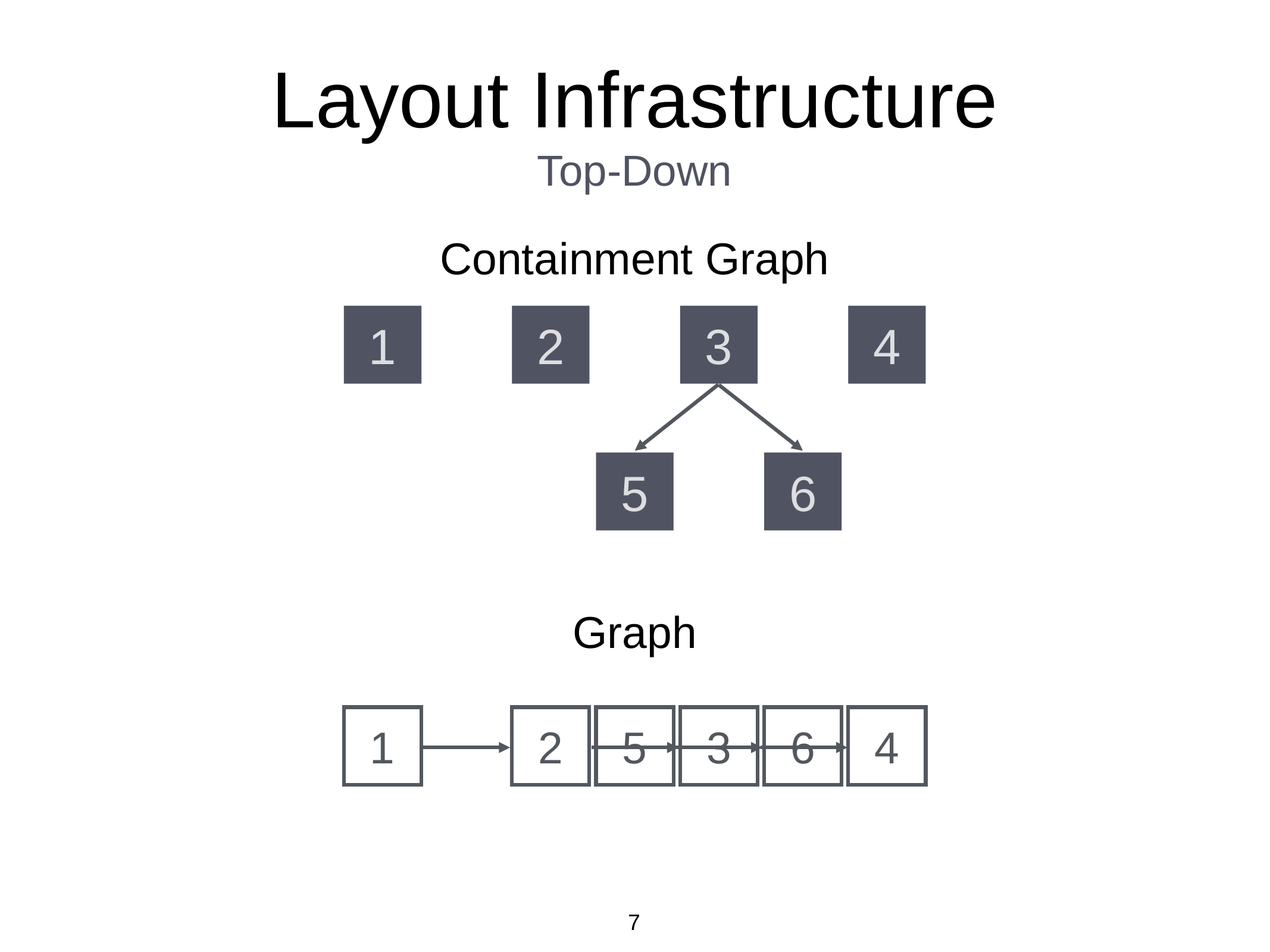

Layout Infrastructure
Top-Down
Containment Graph
1
1
2
2
3
3
4
4

5
5
6
6
Graph
1
2
3
4

5
6

7